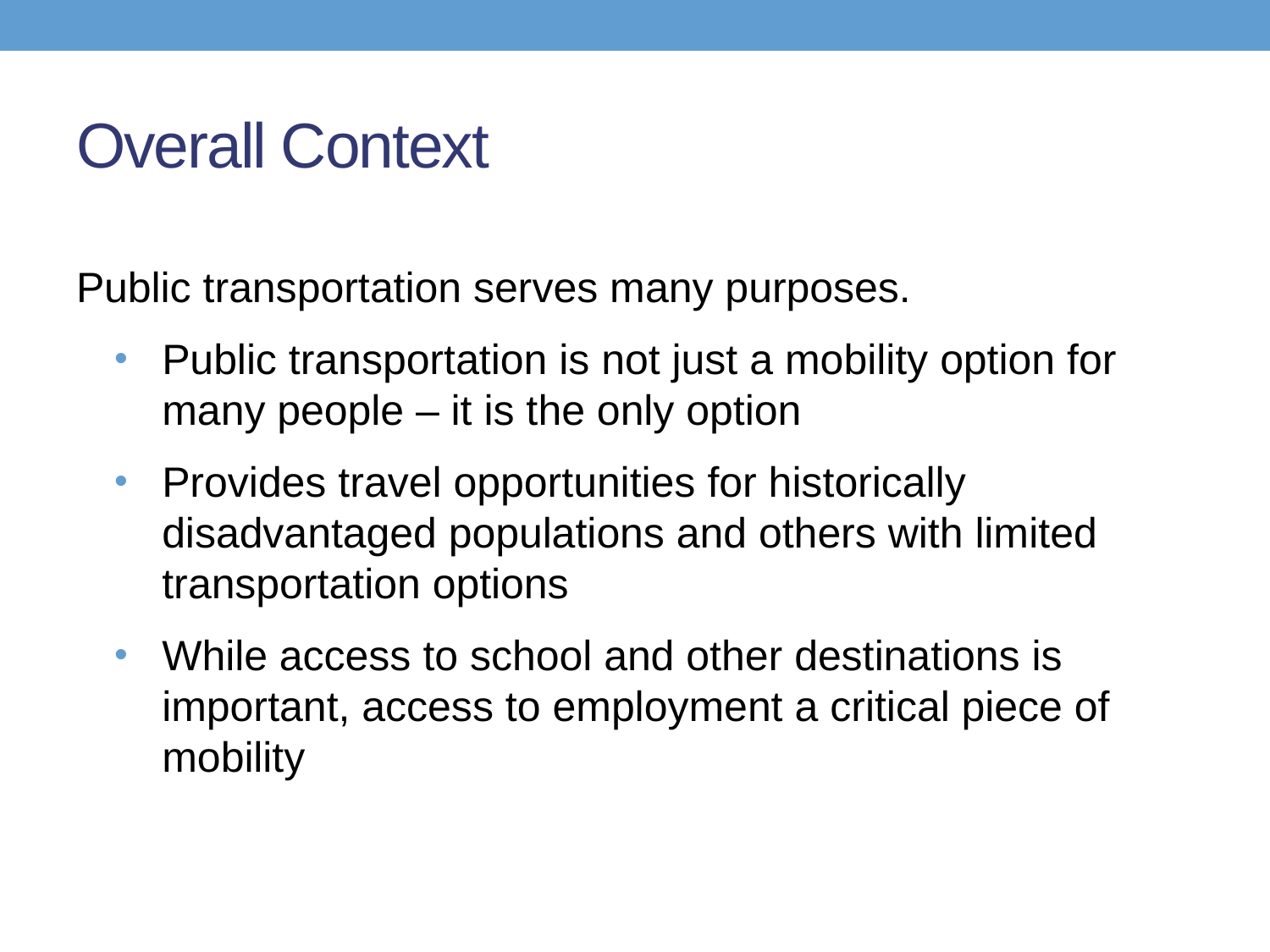

# Overall Context
Public transportation serves many purposes.
Public transportation is not just a mobility option for many people – it is the only option
Provides travel opportunities for historically disadvantaged populations and others with limited transportation options
While access to school and other destinations is important, access to employment a critical piece of mobility